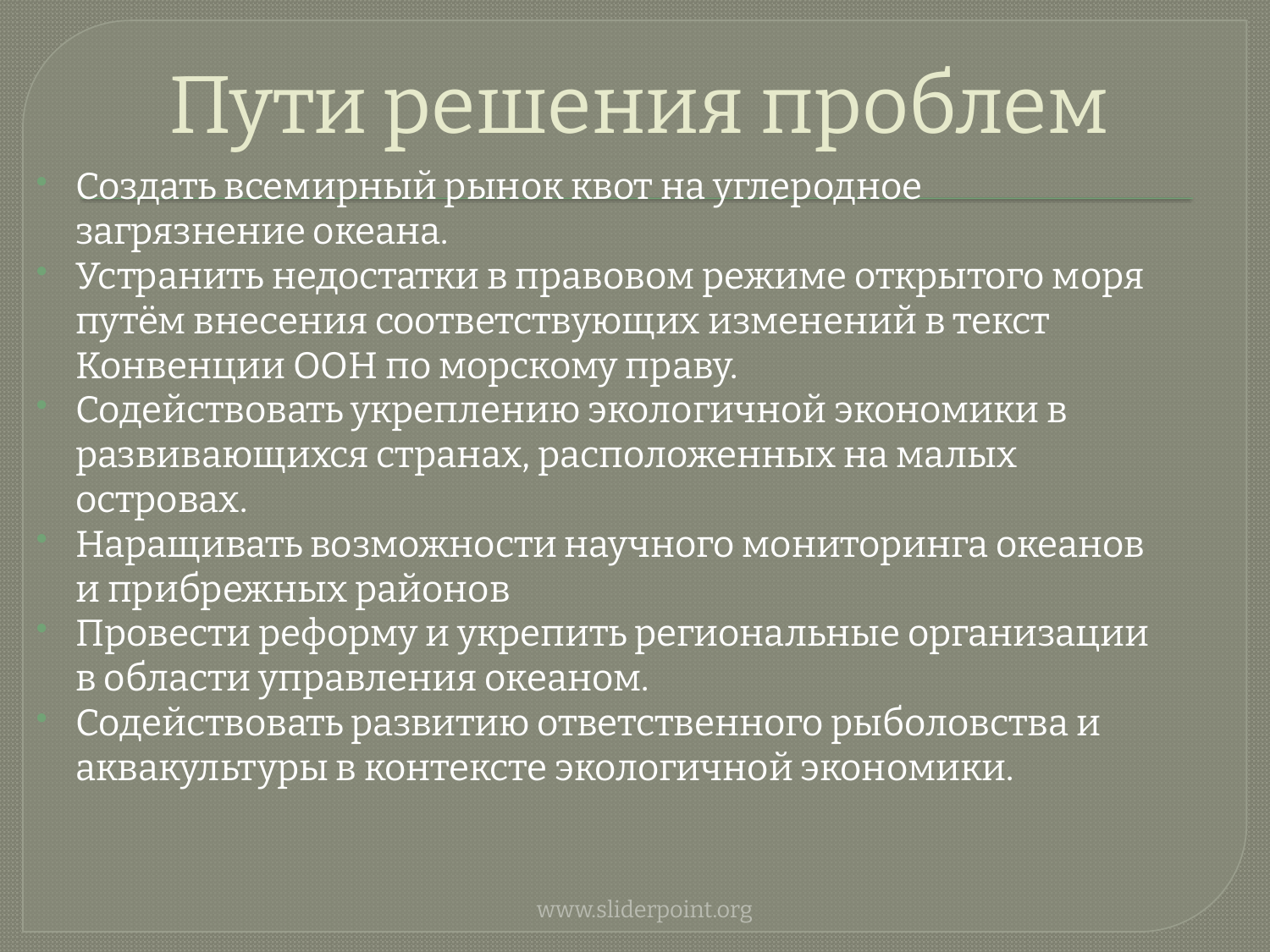

# Пути решения проблем
Создать всемирный рынок квот на углеродное загрязнение океана.
Устранить недостатки в правовом режиме открытого моря путём внесения соответствующих изменений в текст  Конвенции ООН по морскому праву.
Содействовать укреплению экологичной экономики в развивающихся странах, расположенных на малых островах.
Наращивать возможности научного мониторинга океанов и прибрежных районов
Провести реформу и укрепить региональные организации в области управления океаном.
Содействовать развитию ответственного рыболовства и аквакультуры в контексте экологичной экономики.
www.sliderpoint.org